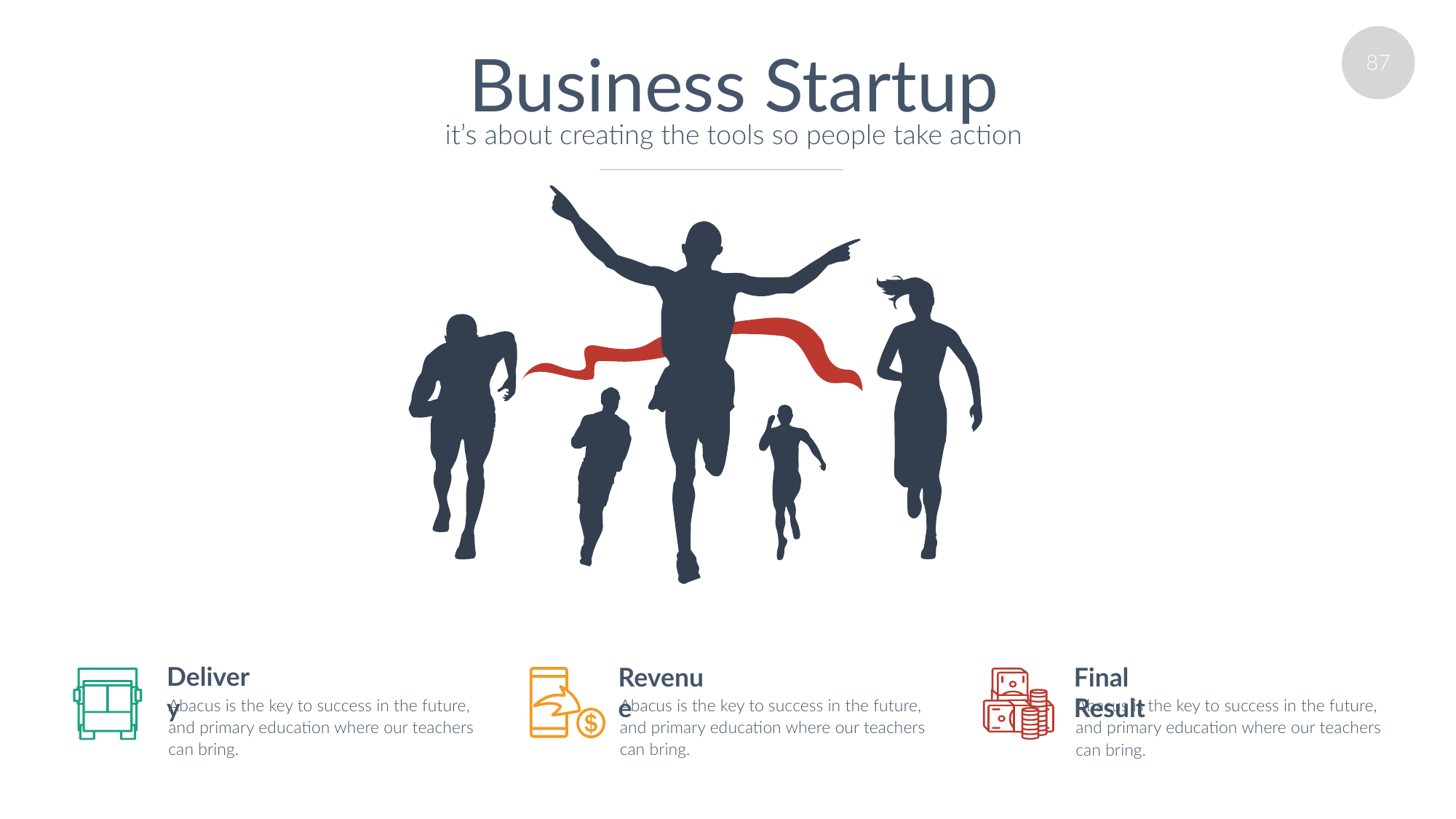

# Business Startup
it’s about creating the tools so people take action

Delivery
Revenue
Final Result

Abacus is the key to success in the future, and primary education where our teachers can bring.
Abacus is the key to success in the future, and primary education where our teachers can bring.
Abacus is the key to success in the future, and primary education where our teachers can bring.